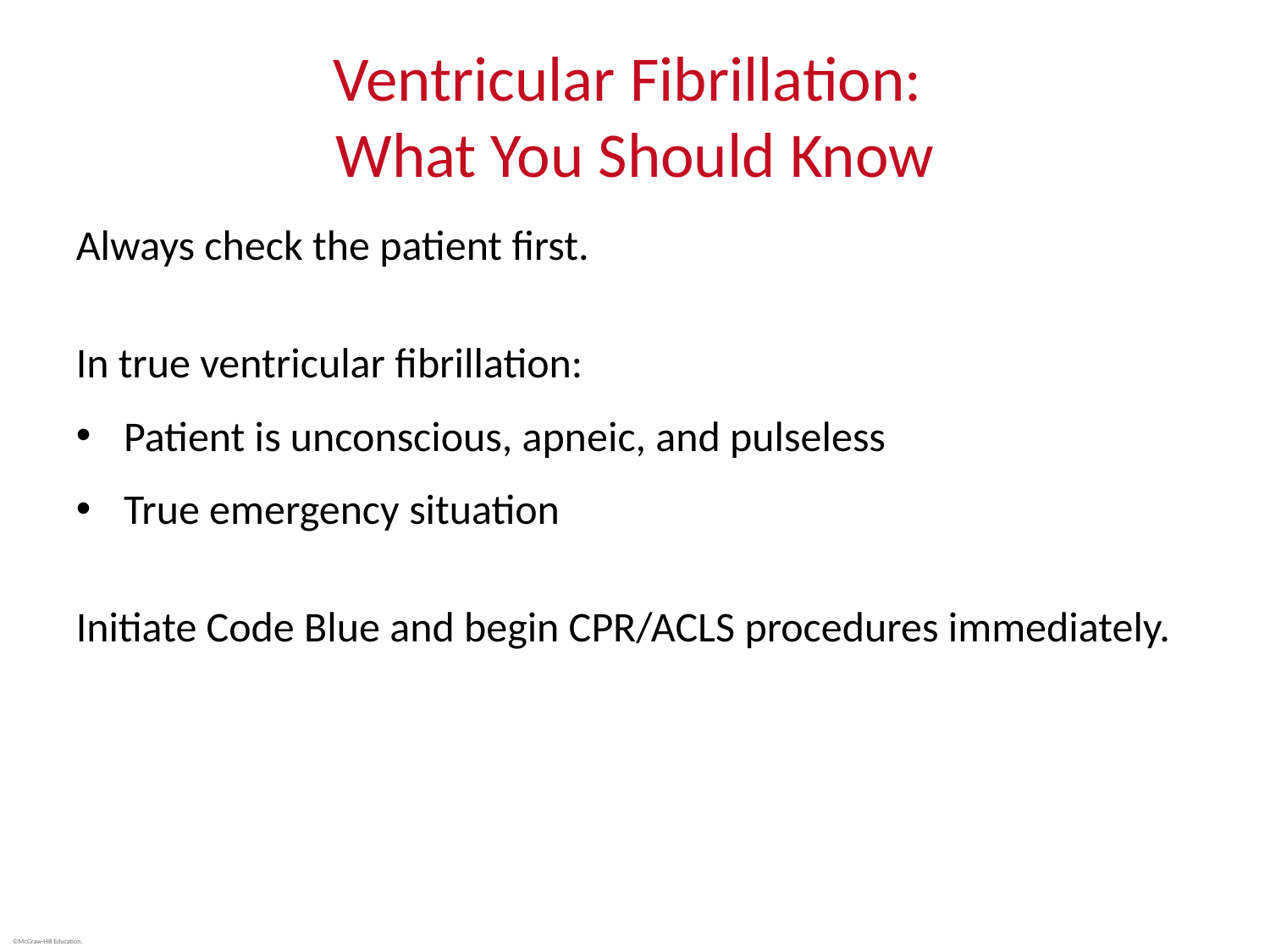

# Ventricular Fibrillation: What You Should Know
Always check the patient first.
In true ventricular fibrillation:
Patient is unconscious, apneic, and pulseless
True emergency situation
Initiate Code Blue and begin CPR/ACLS procedures immediately.